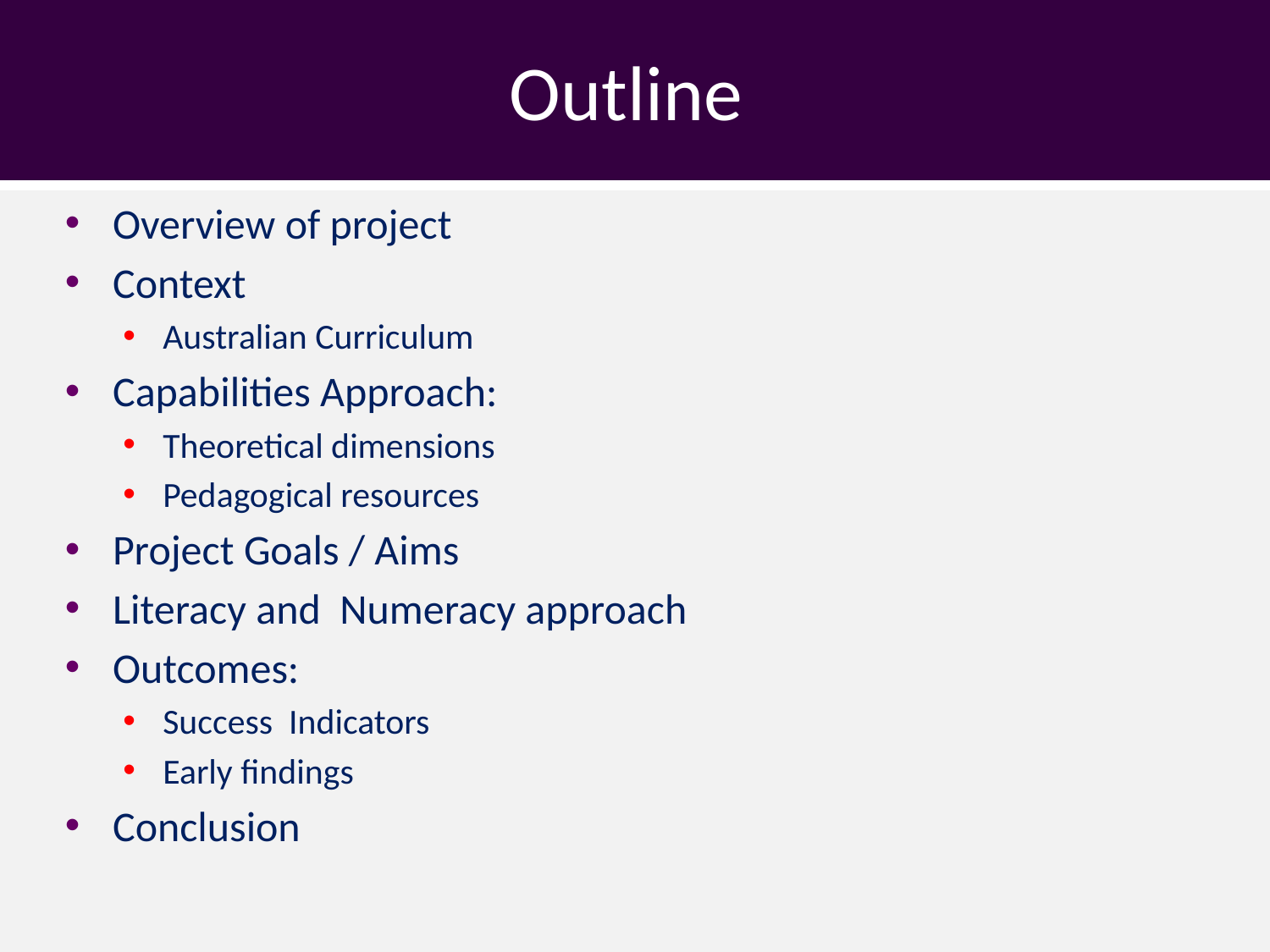

# Outline
Overview of project
Context
Australian Curriculum
Capabilities Approach:
Theoretical dimensions
Pedagogical resources
Project Goals / Aims
Literacy and  Numeracy approach
Outcomes:
Success  Indicators
Early findings
Conclusion